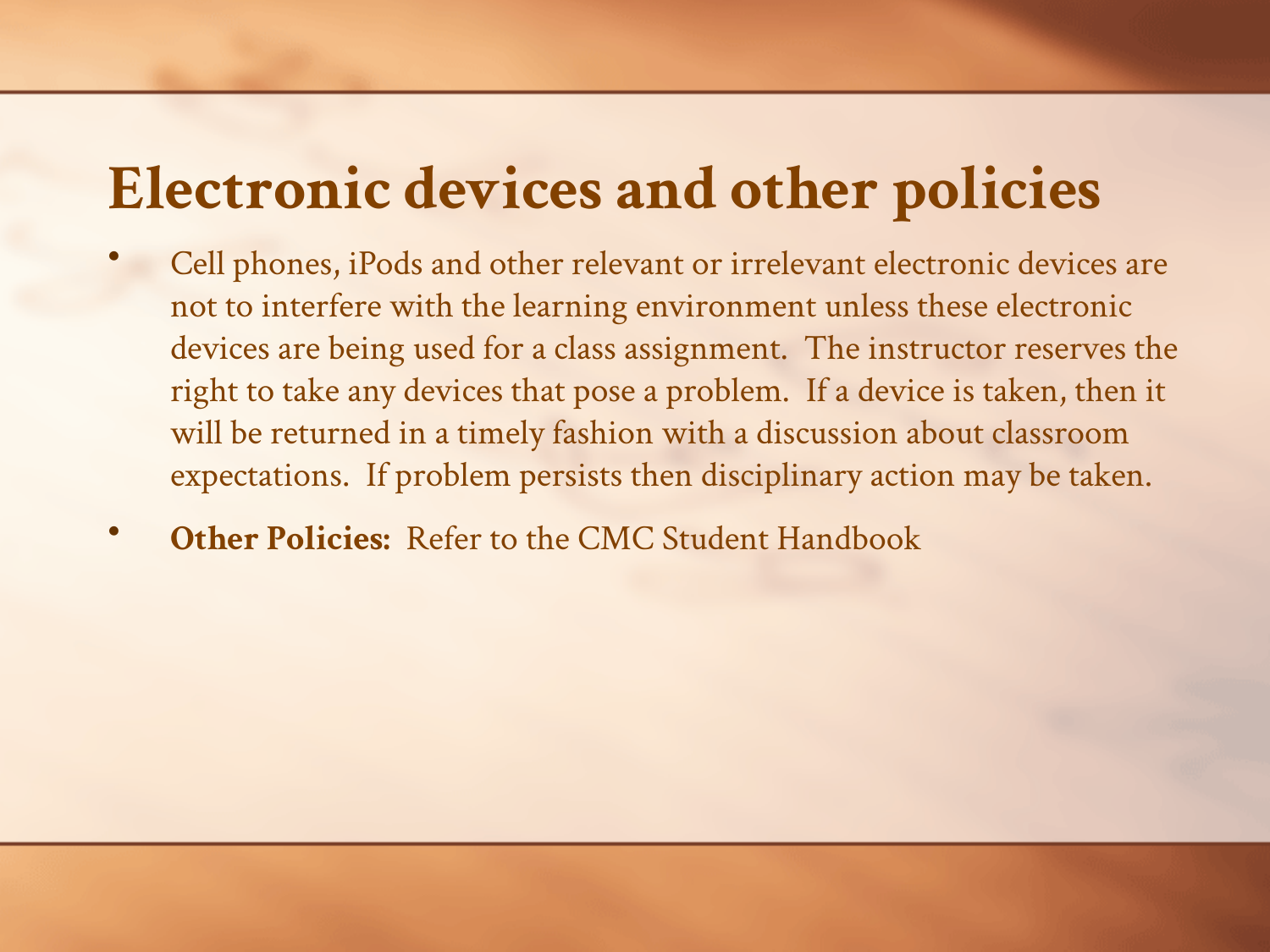

# Electronic devices and other policies
Cell phones, iPods and other relevant or irrelevant electronic devices are not to interfere with the learning environment unless these electronic devices are being used for a class assignment.  The instructor reserves the right to take any devices that pose a problem.  If a device is taken, then it will be returned in a timely fashion with a discussion about classroom expectations.  If problem persists then disciplinary action may be taken.
Other Policies:  Refer to the CMC Student Handbook